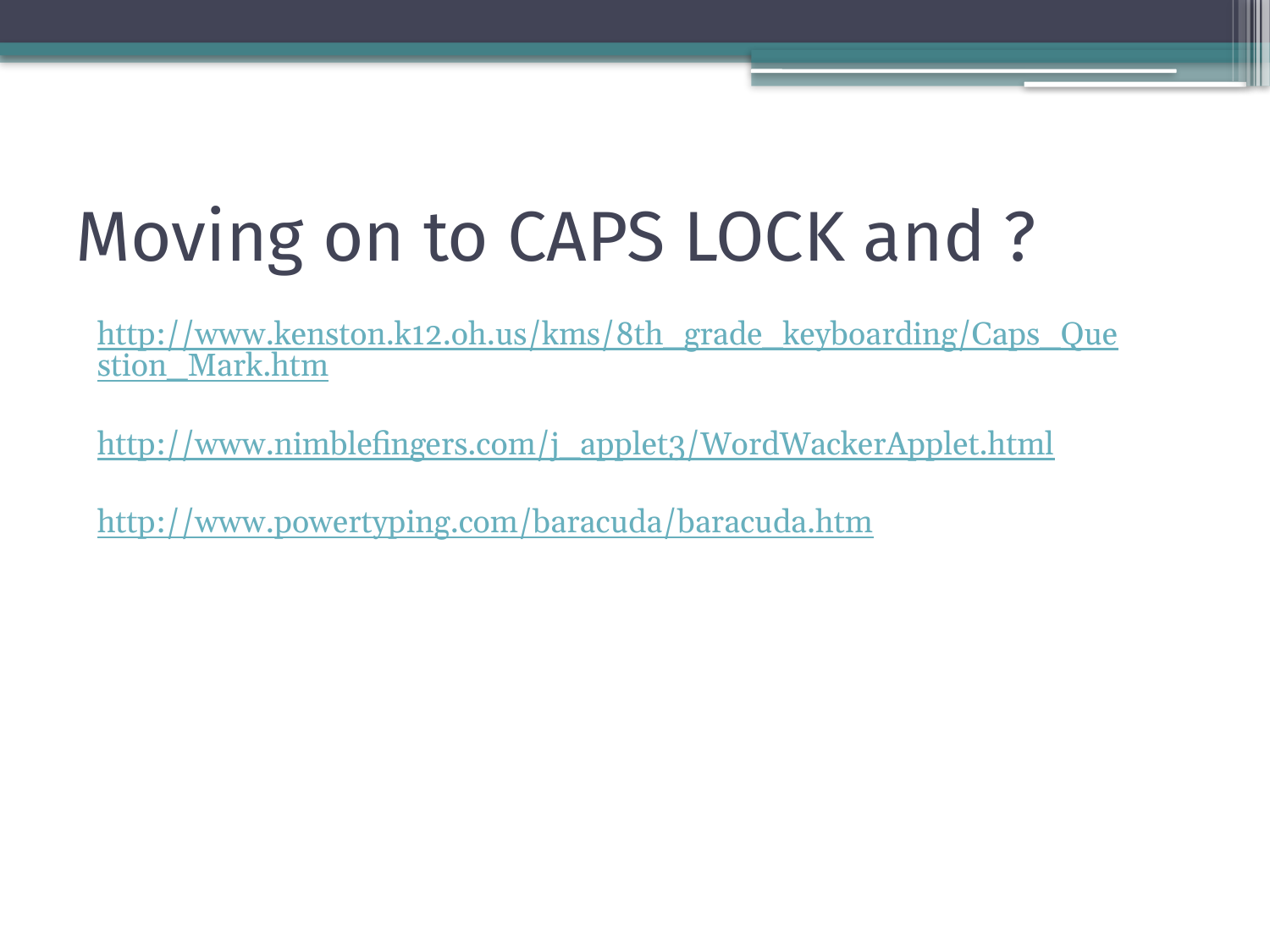

# Moving on to CAPS LOCK and ?
http://www.kenston.k12.oh.us/kms/8th_grade_keyboarding/Caps_Question_Mark.htm

http://www.nimblefingers.com/j_applet3/WordWackerApplet.html

http://www.powertyping.com/baracuda/baracuda.htm